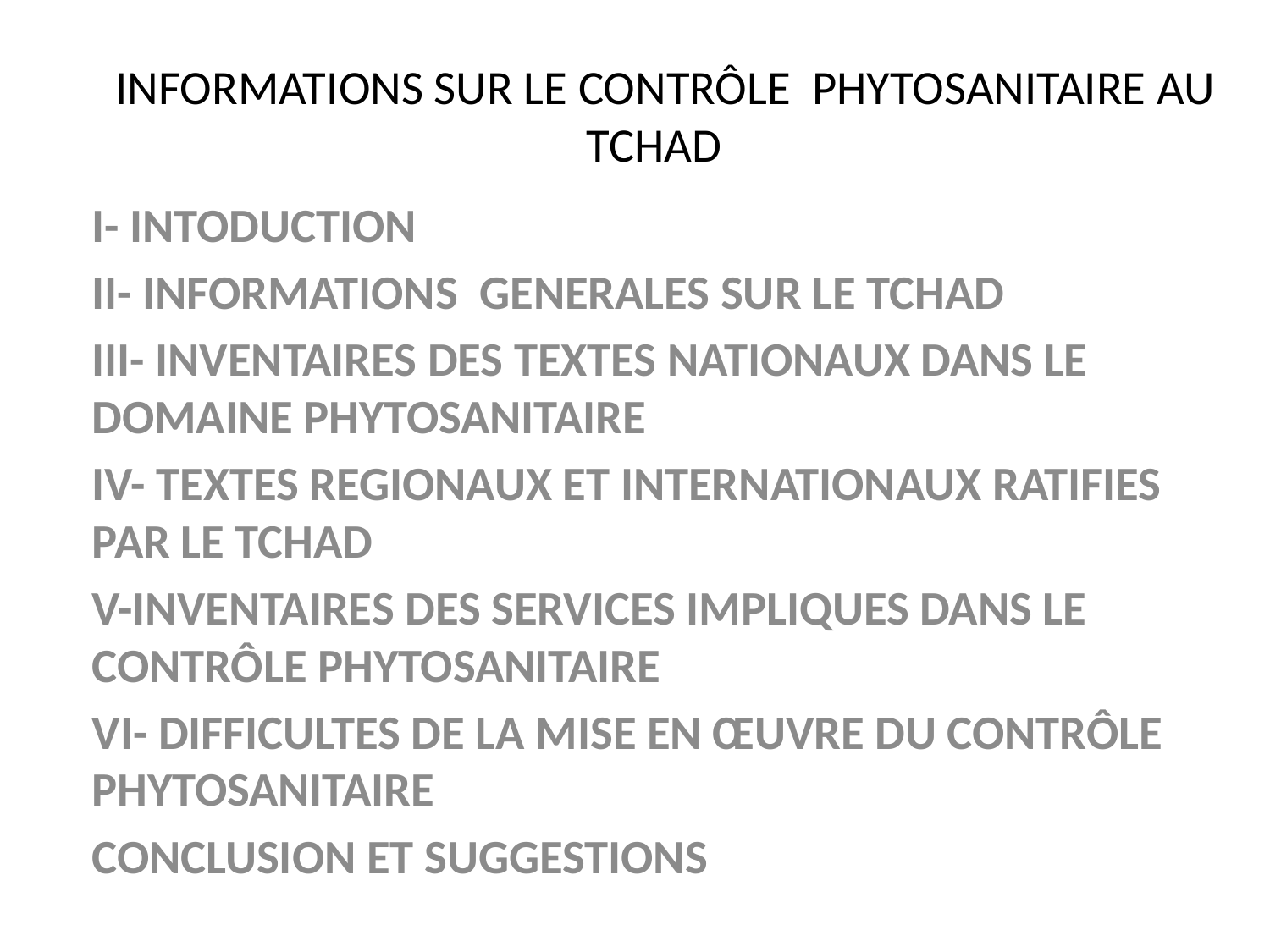

# INFORMATIONS SUR LE CONTRÔLE  PHYTOSANITAIRE AU TCHAD
I- INTODUCTION
II- INFORMATIONS  GENERALES SUR LE TCHAD
III- INVENTAIRES DES TEXTES NATIONAUX DANS LE DOMAINE PHYTOSANITAIRE
IV- TEXTES REGIONAUX ET INTERNATIONAUX RATIFIES PAR LE TCHAD
V-INVENTAIRES DES SERVICES IMPLIQUES DANS LE CONTRÔLE PHYTOSANITAIRE
VI- DIFFICULTES DE LA MISE EN ŒUVRE DU CONTRÔLE PHYTOSANITAIRE
CONCLUSION ET SUGGESTIONS